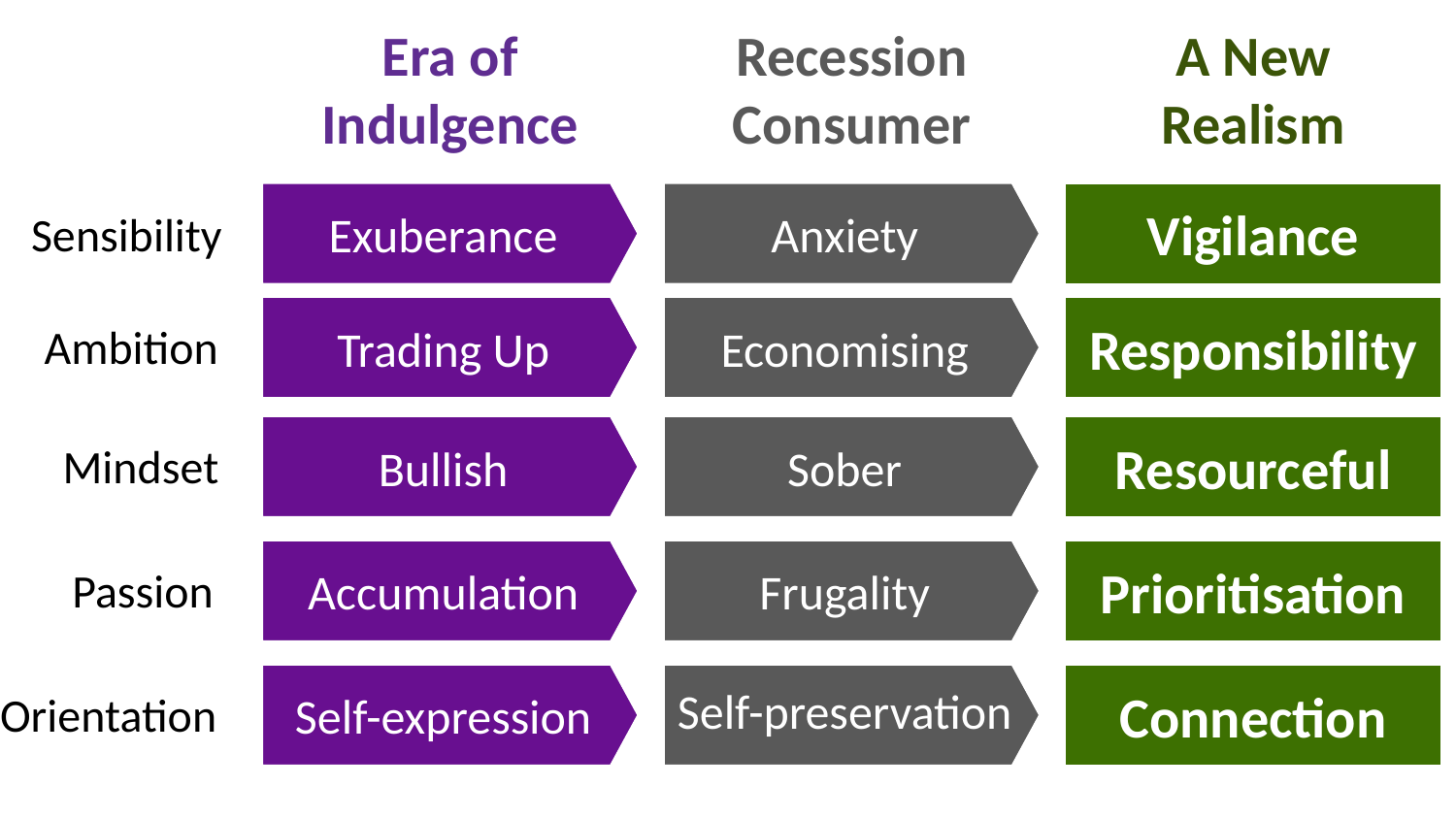

Era of
Indulgence
Recession
Consumer
A New
Realism
Exuberance
Anxiety
Vigilance
Sensibility
Trading Up
Economising
Responsibility
Ambition
Bullish
Sober
Resourceful
Mindset
Accumulation
Frugality
Prioritisation
Passion
Self-expression
Self-preservation
Connection
Orientation